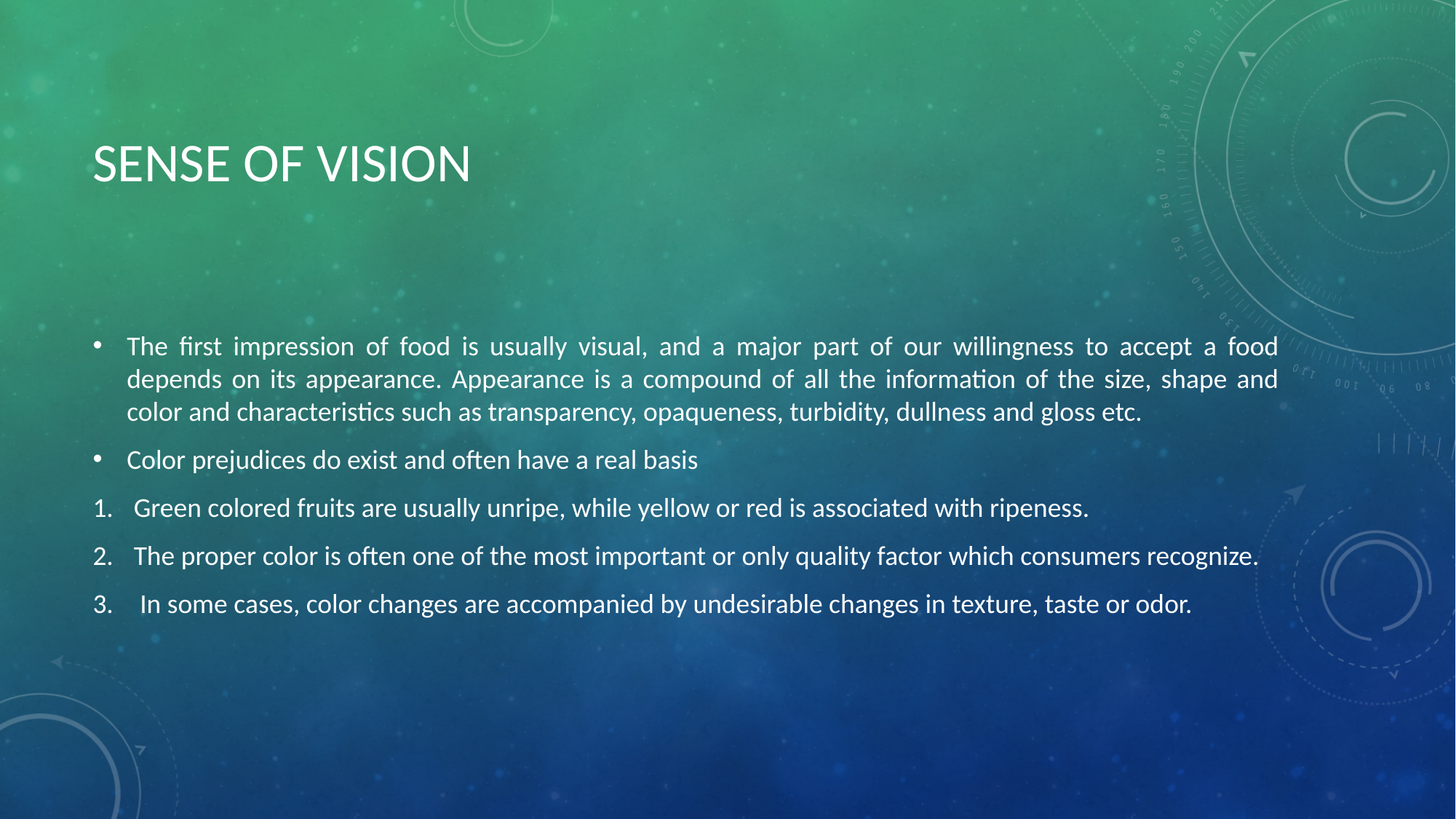

# SENSE OF VISION
The first impression of food is usually visual, and a major part of our willingness to accept a food depends on its appearance. Appearance is a compound of all the information of the size, shape and color and characteristics such as transparency, opaqueness, turbidity, dullness and gloss etc.
Color prejudices do exist and often have a real basis
Green colored fruits are usually unripe, while yellow or red is associated with ripeness.
The proper color is often one of the most important or only quality factor which consumers recognize.
 In some cases, color changes are accompanied by undesirable changes in texture, taste or odor.